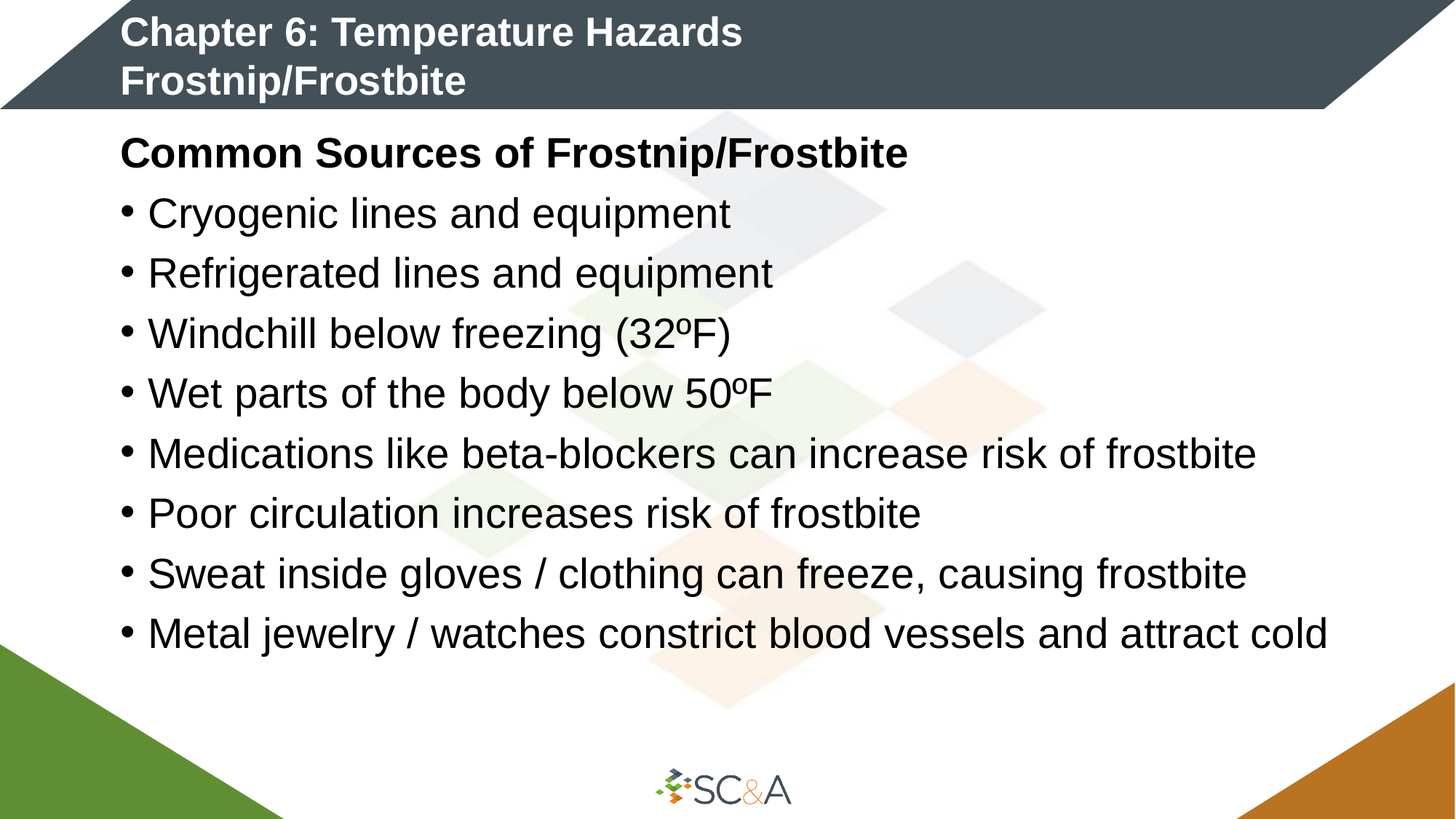

# Chapter 6: Temperature Hazards Frostnip/Frostbite
Common Sources of Frostnip/Frostbite
Cryogenic lines and equipment
Refrigerated lines and equipment
Windchill below freezing (32ºF)
Wet parts of the body below 50ºF
Medications like beta-blockers can increase risk of frostbite
Poor circulation increases risk of frostbite
Sweat inside gloves / clothing can freeze, causing frostbite
Metal jewelry / watches constrict blood vessels and attract cold